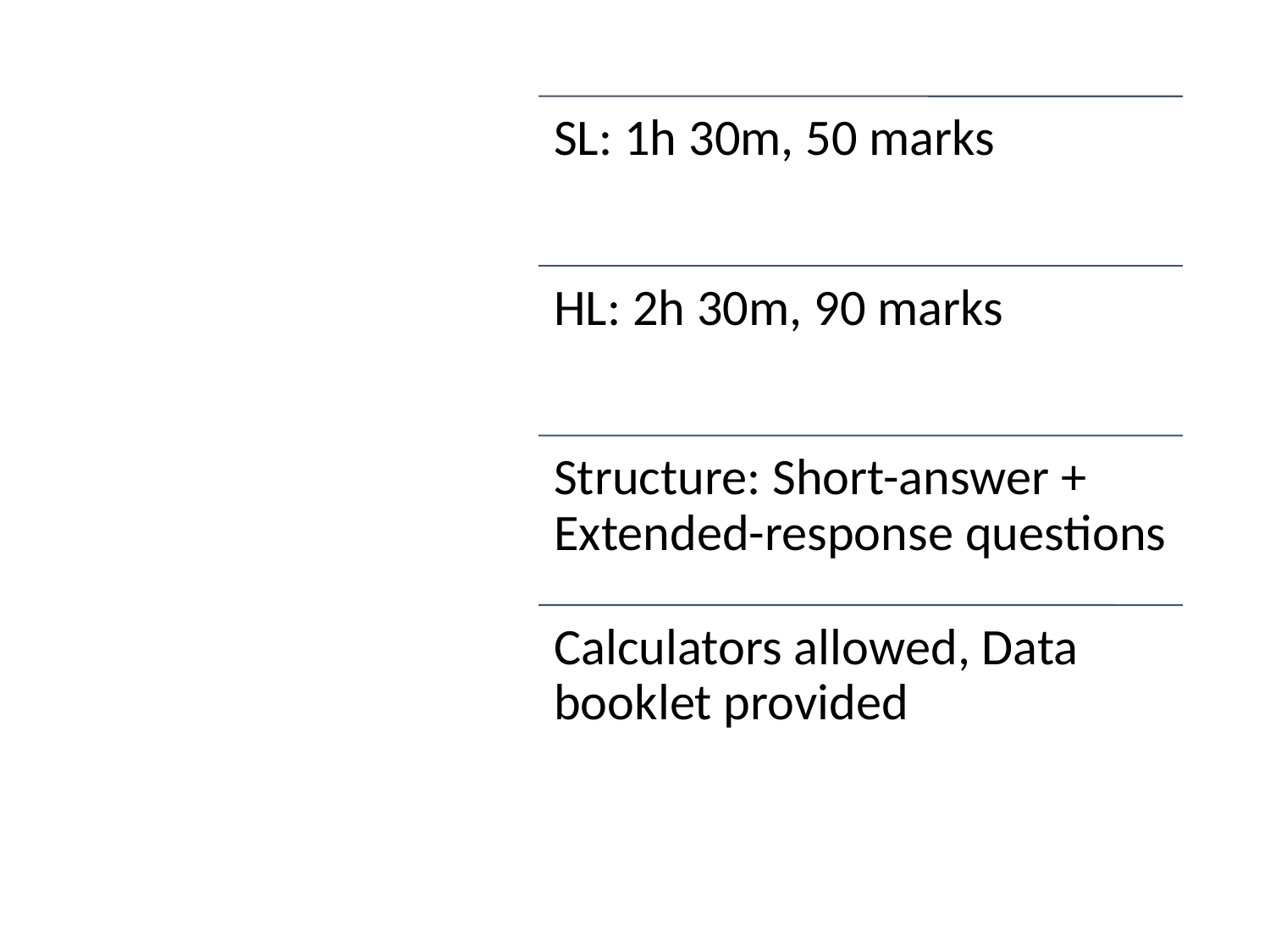

SL: 1h 30m, 50 marks
HL: 2h 30m, 90 marks
Structure: Short-answer + Extended-response questions
Calculators allowed, Data booklet provided
# Paper 2 – Basic Facts